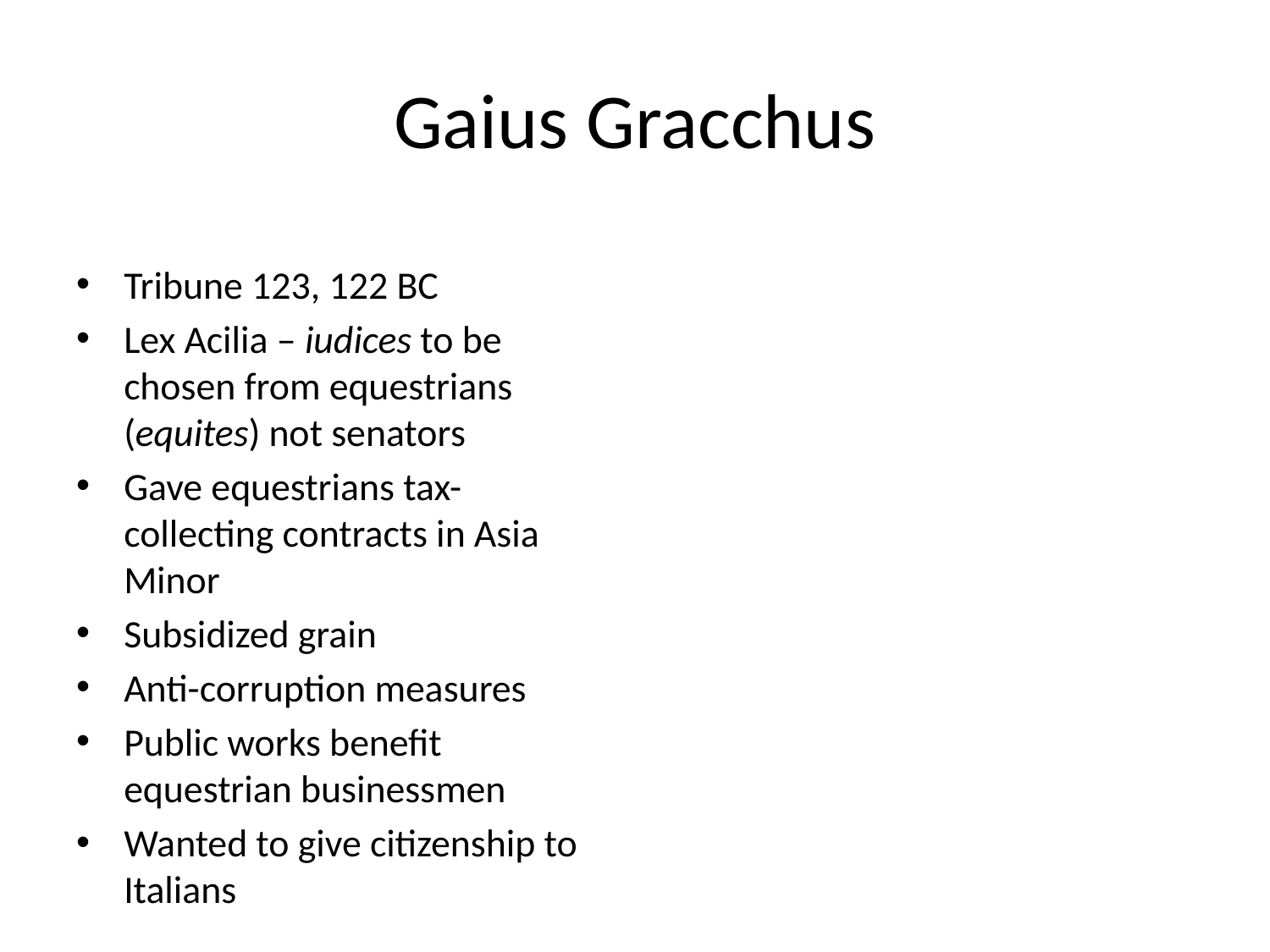

# Gaius Gracchus

Tribune 123, 122 BC
Lex Acilia – iudices to be chosen from equestrians (equites) not senators
Gave equestrians tax-collecting contracts in Asia Minor
Subsidized grain
Anti-corruption measures
Public works benefit equestrian businessmen
Wanted to give citizenship to Italians